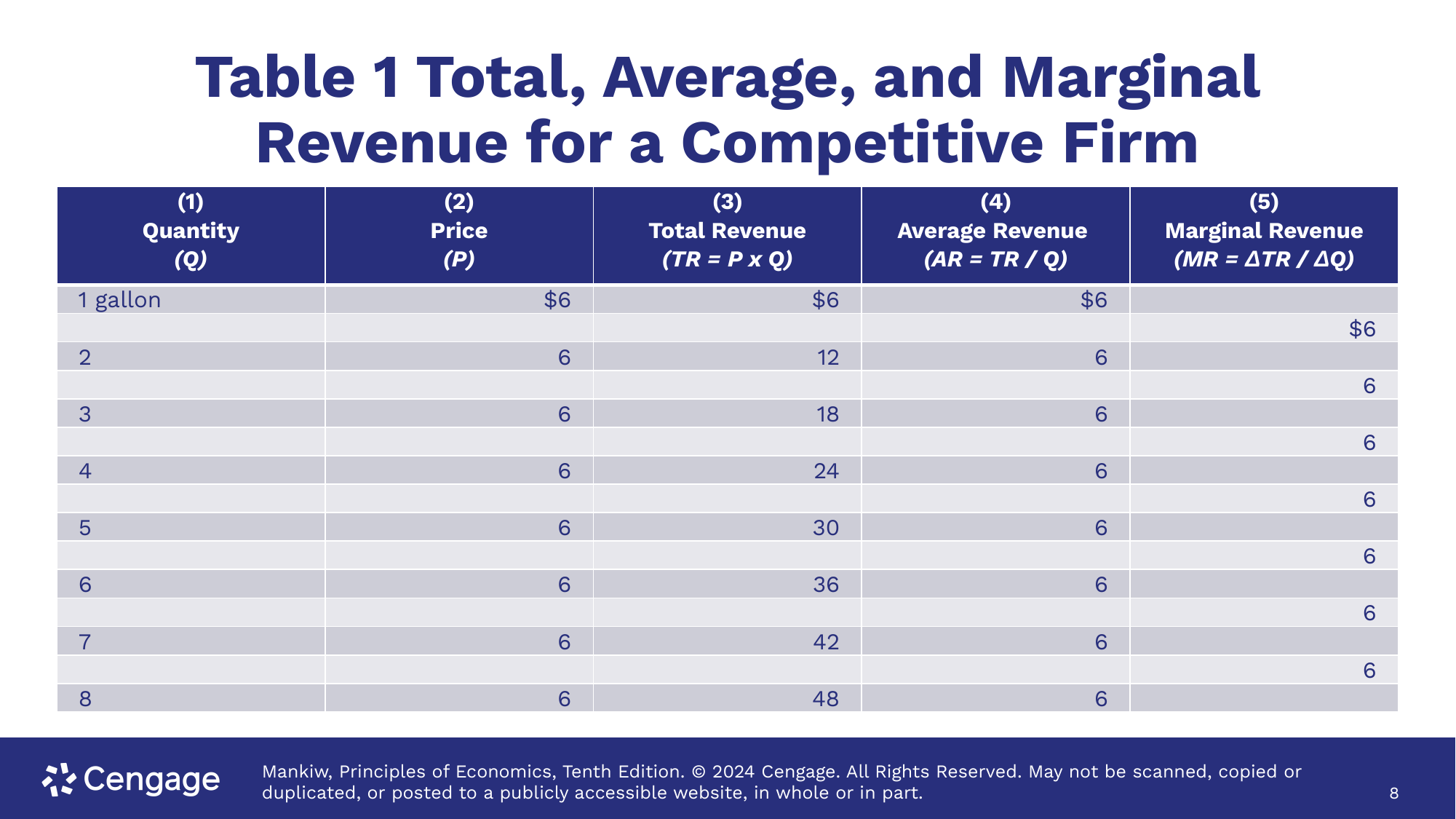

# Table 1 Total, Average, and Marginal Revenue for a Competitive Firm
| (1) Quantity (Q) | (2) Price (P) | (3) Total Revenue (TR = P x Q) | (4) Average Revenue (AR = TR / Q) | (5) Marginal Revenue (MR = ΔTR / ΔQ) |
| --- | --- | --- | --- | --- |
| 1 gallon | $6 | $6 | $6 |  |
|  |  |  |  | $6 |
| 2 | 6 | 12 | 6 |  |
|  |  |  |  | 6 |
| 3 | 6 | 18 | 6 |  |
|  |  |  |  | 6 |
| 4 | 6 | 24 | 6 |  |
|  |  |  |  | 6 |
| 5 | 6 | 30 | 6 |  |
|  |  |  |  | 6 |
| 6 | 6 | 36 | 6 |  |
|  |  |  |  | 6 |
| 7 | 6 | 42 | 6 |  |
|  |  |  |  | 6 |
| 8 | 6 | 48 | 6 |  |